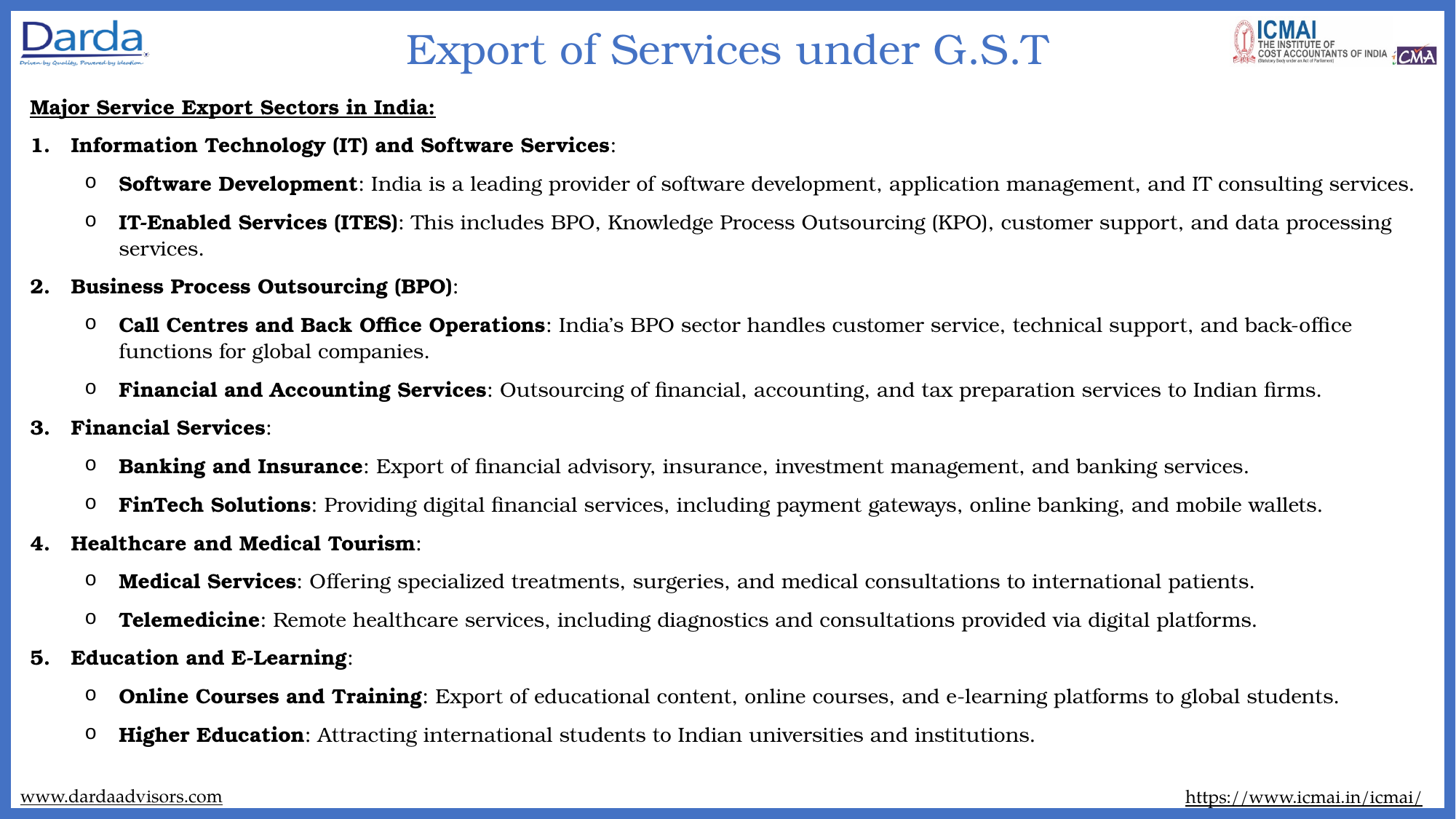

Export of Services under G.S.T
Major Service Export Sectors in India:
Information Technology (IT) and Software Services:
Software Development: India is a leading provider of software development, application management, and IT consulting services.
IT-Enabled Services (ITES): This includes BPO, Knowledge Process Outsourcing (KPO), customer support, and data processing services.
Business Process Outsourcing (BPO):
Call Centres and Back Office Operations: India’s BPO sector handles customer service, technical support, and back-office functions for global companies.
Financial and Accounting Services: Outsourcing of financial, accounting, and tax preparation services to Indian firms.
Financial Services:
Banking and Insurance: Export of financial advisory, insurance, investment management, and banking services.
FinTech Solutions: Providing digital financial services, including payment gateways, online banking, and mobile wallets.
Healthcare and Medical Tourism:
Medical Services: Offering specialized treatments, surgeries, and medical consultations to international patients.
Telemedicine: Remote healthcare services, including diagnostics and consultations provided via digital platforms.
Education and E-Learning:
Online Courses and Training: Export of educational content, online courses, and e-learning platforms to global students.
Higher Education: Attracting international students to Indian universities and institutions.